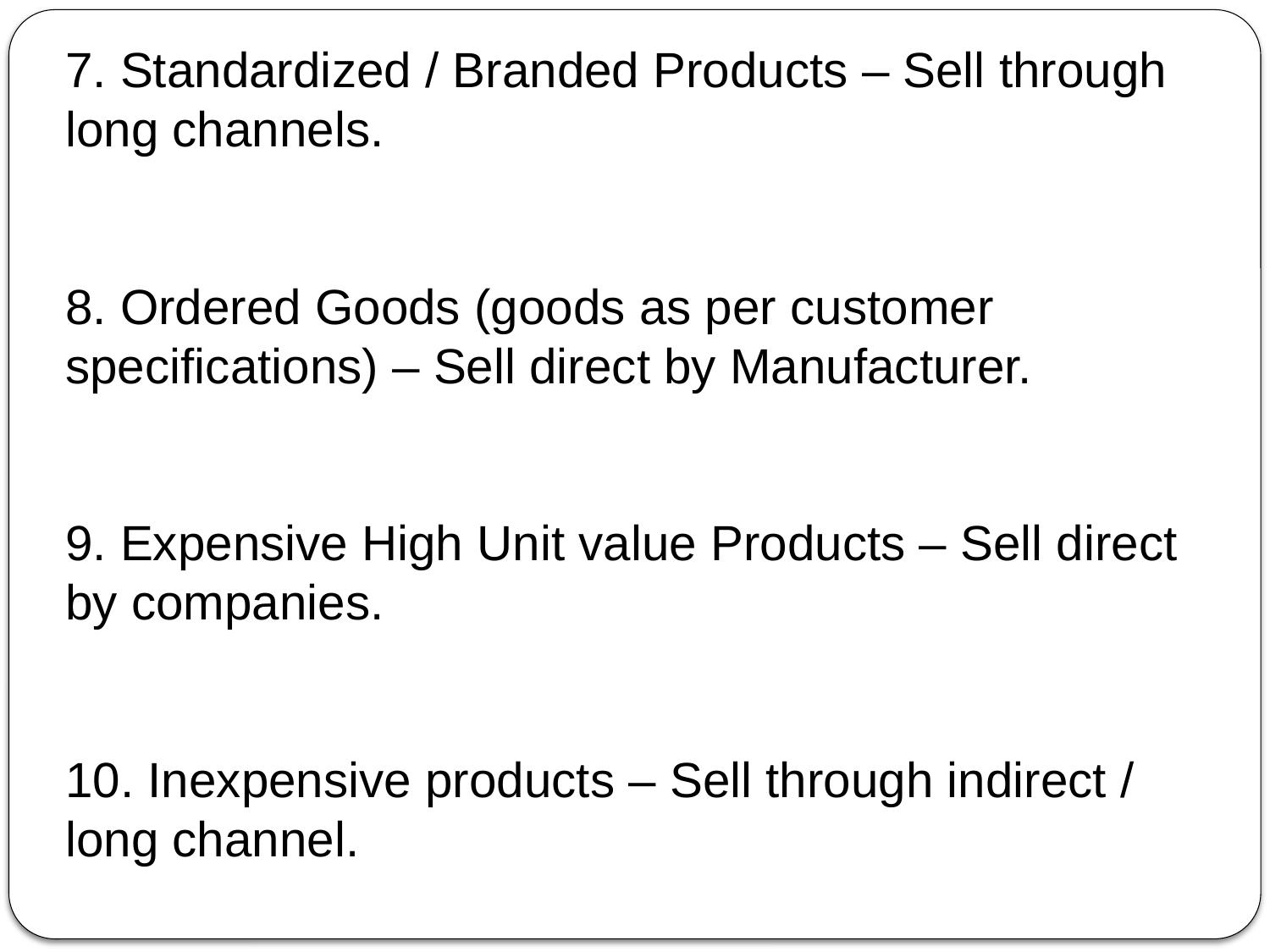

7. Standardized / Branded Products – Sell through long channels.

8. Ordered Goods (goods as per customer specifications) – Sell direct by Manufacturer.

9. Expensive High Unit value Products – Sell direct by companies.

10. Inexpensive products – Sell through indirect / long channel.